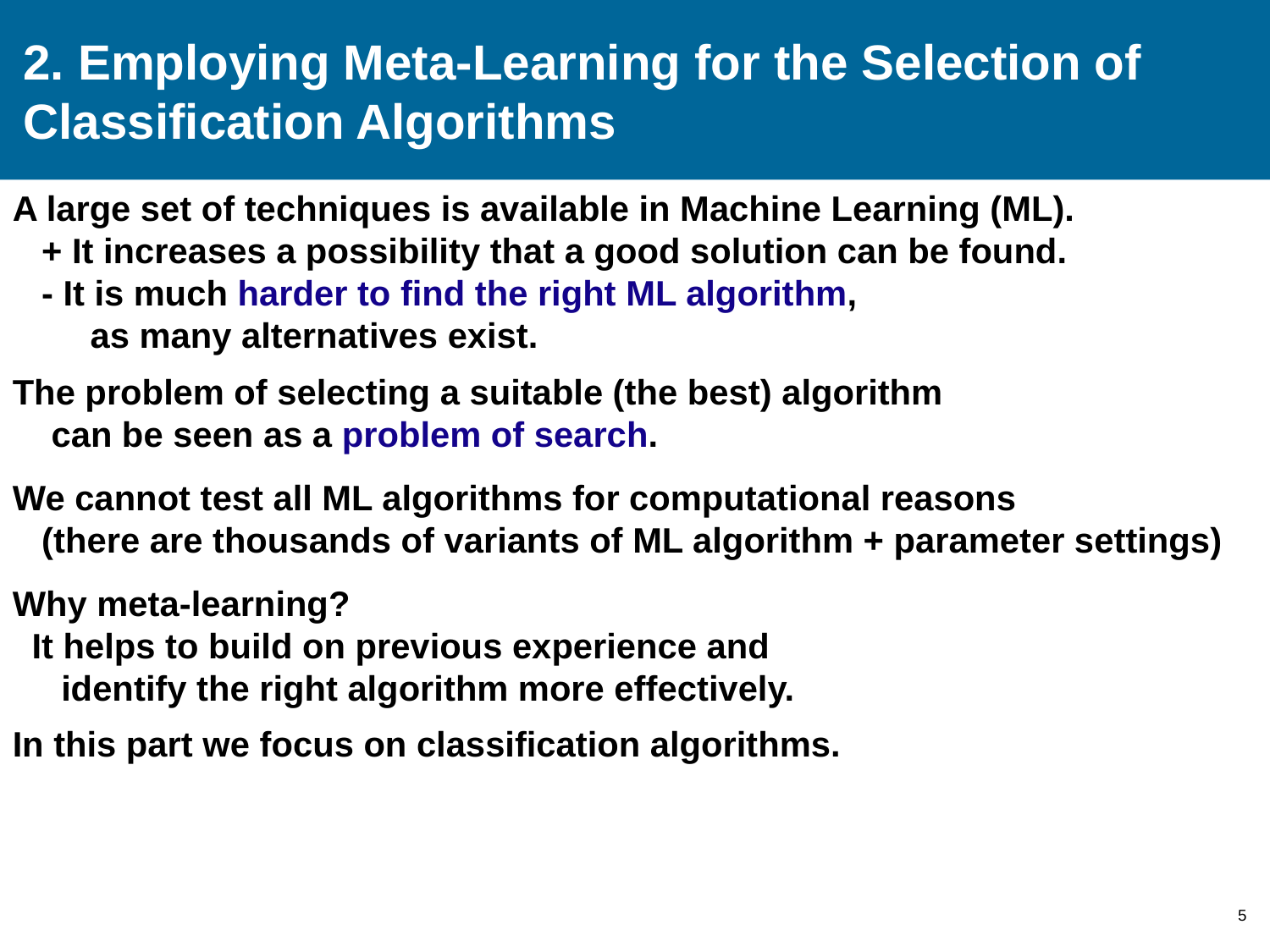

# 2. Employing Meta-Learning for the Selection of Classification Algorithms
A large set of techniques is available in Machine Learning (ML).
   + It increases a possibility that a good solution can be found.
   - It is much harder to find the right ML algorithm,
        as many alternatives exist.
The problem of selecting a suitable (the best) algorithm
    can be seen as a problem of search.
We cannot test all ML algorithms for computational reasons
   (there are thousands of variants of ML algorithm + parameter settings)
Why meta-learning?
  It helps to build on previous experience and
     identify the right algorithm more effectively.
In this part we focus on classification algorithms.
5